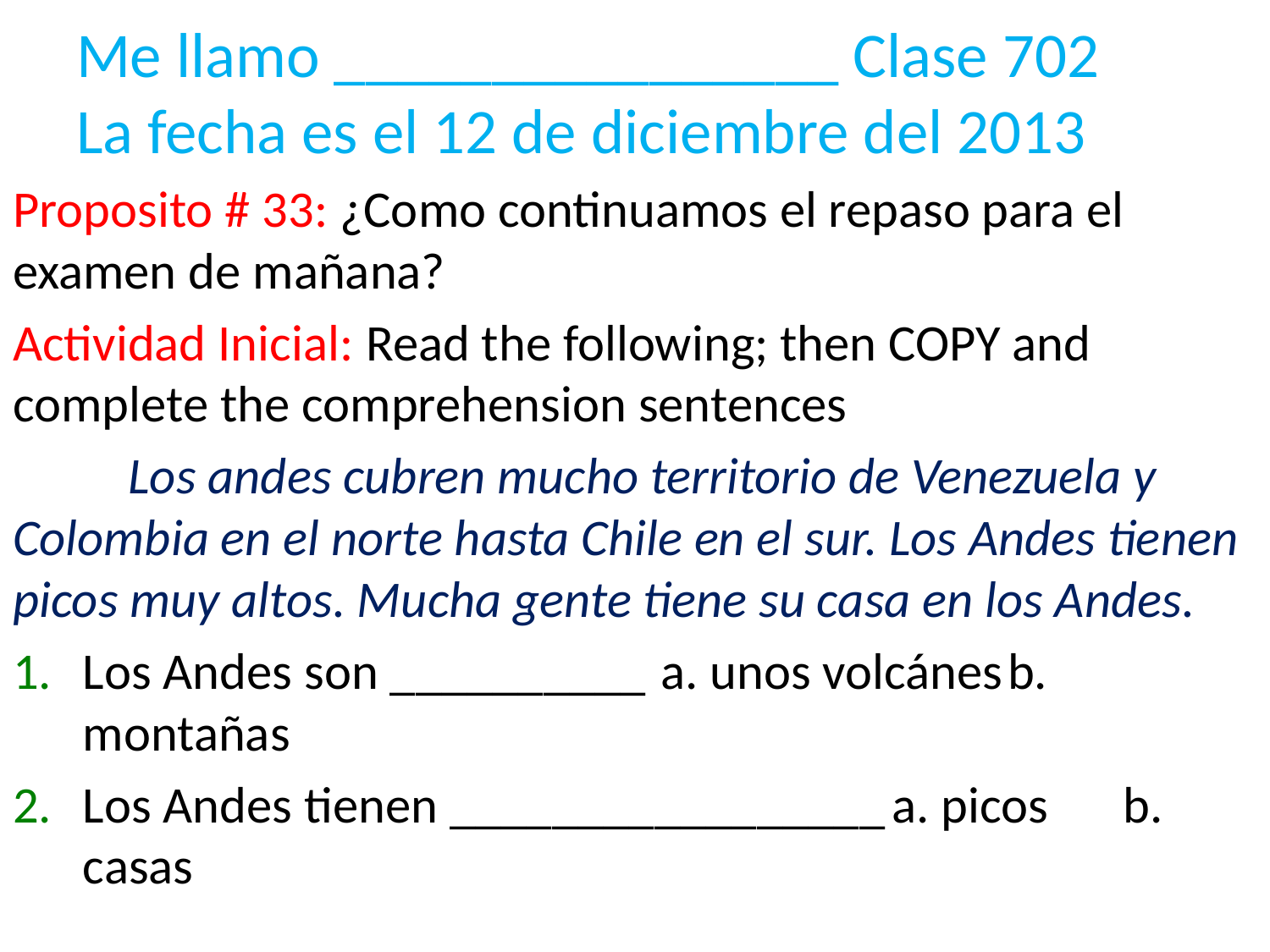

# Me llamo ________________ Clase 702 La fecha es el 12 de diciembre del 2013
Proposito # 33: ¿Como continuamos el repaso para el examen de mañana?
Actividad Inicial: Read the following; then COPY and complete the comprehension sentences
	Los andes cubren mucho territorio de Venezuela y Colombia en el norte hasta Chile en el sur. Los Andes tienen picos muy altos. Mucha gente tiene su casa en los Andes.
Los Andes son __________					a. unos volcánes		b. montañas
Los Andes tienen _________________			a. picos			b. casas